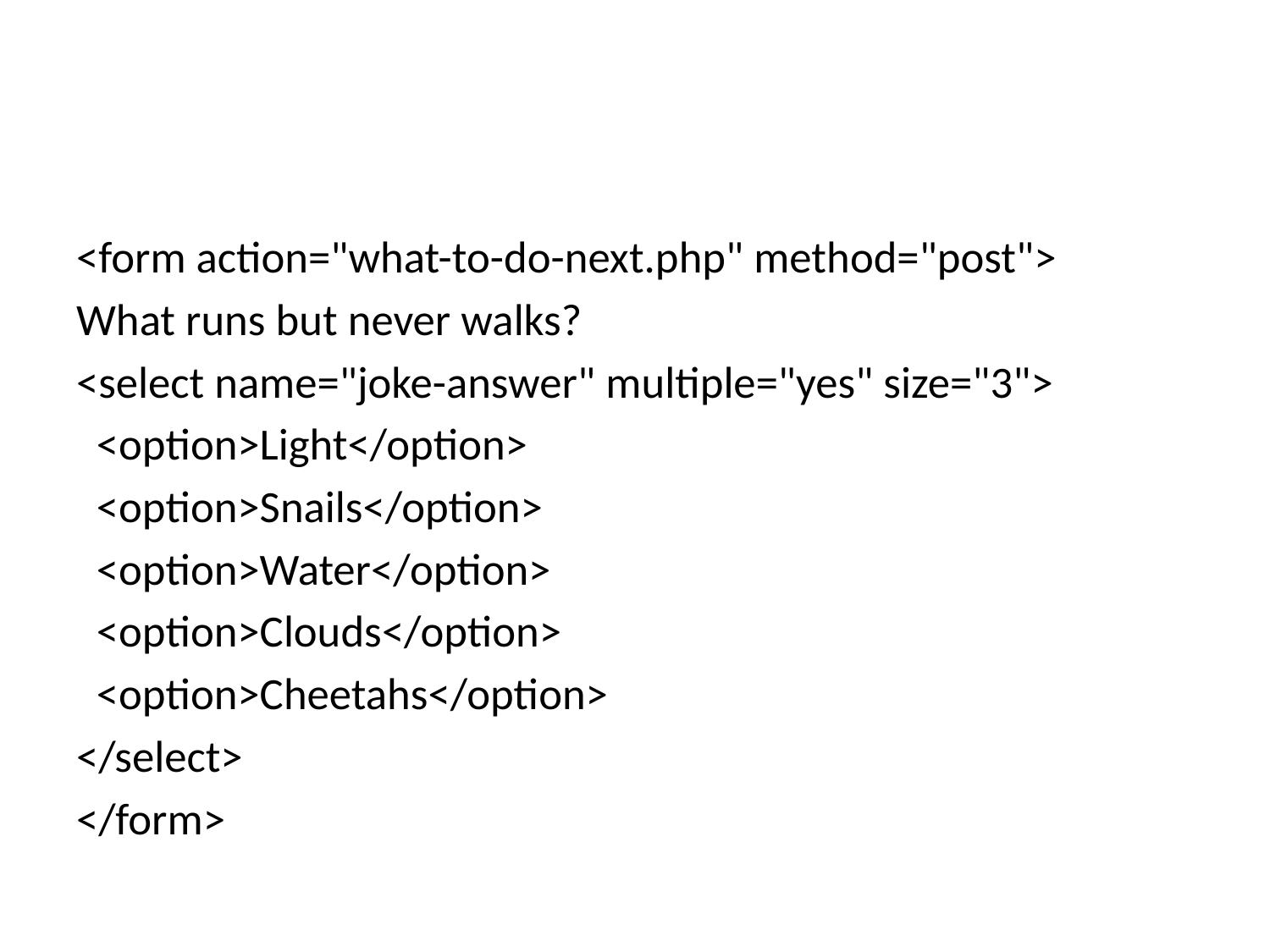

#
<form action="what-to-do-next.php" method="post">
What runs but never walks?
<select name="joke-answer" multiple="yes" size="3">
  <option>Light</option>
  <option>Snails</option>
  <option>Water</option>
  <option>Clouds</option>
  <option>Cheetahs</option>
</select>
</form>